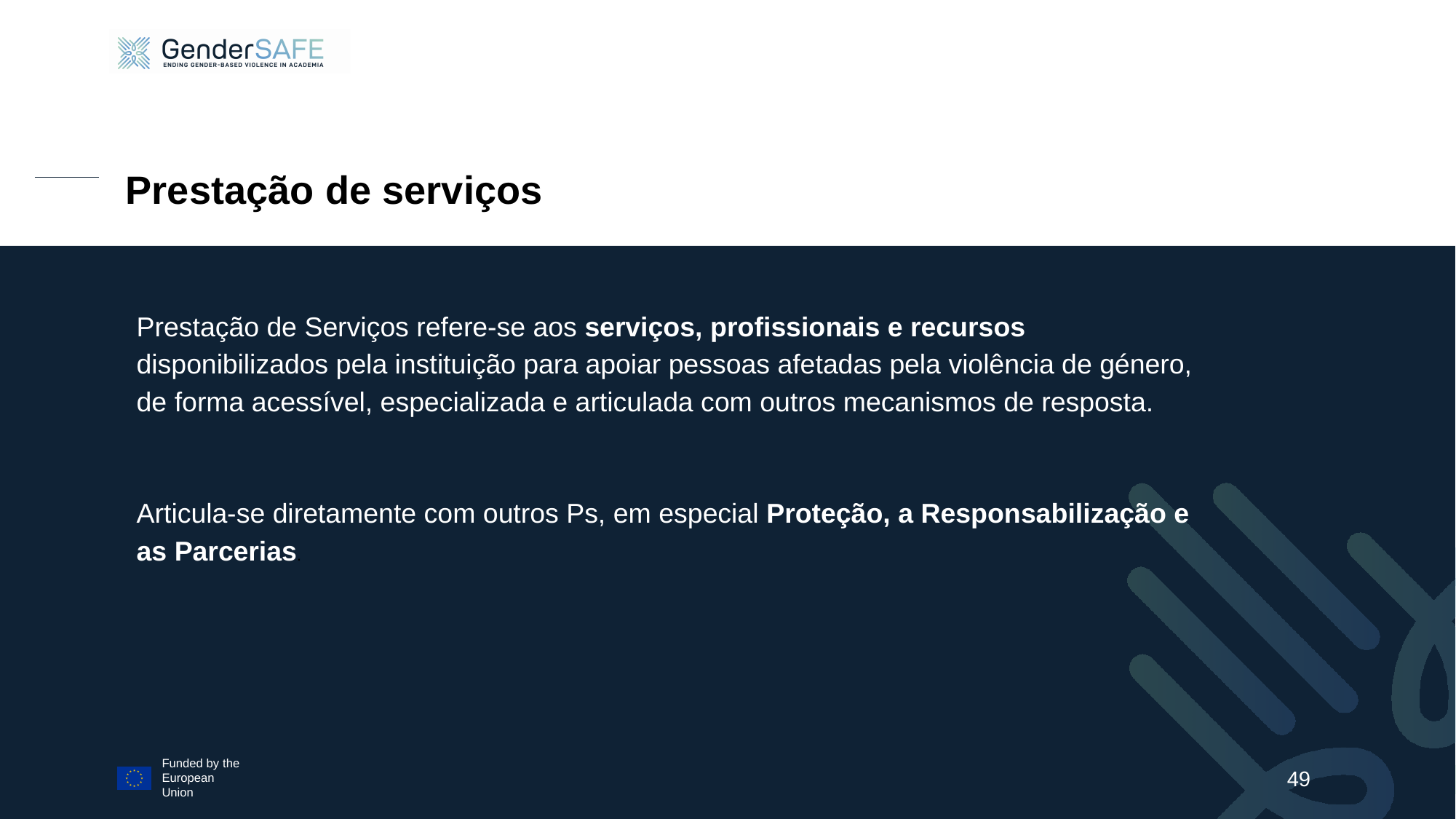

# Prestação de serviços
Prestação de Serviços refere-se aos serviços, profissionais e recursos disponibilizados pela instituição para apoiar pessoas afetadas pela violência de género, de forma acessível, especializada e articulada com outros mecanismos de resposta.

Articula-se diretamente com outros Ps, em especial Proteção, a Responsabilização e as Parcerias.